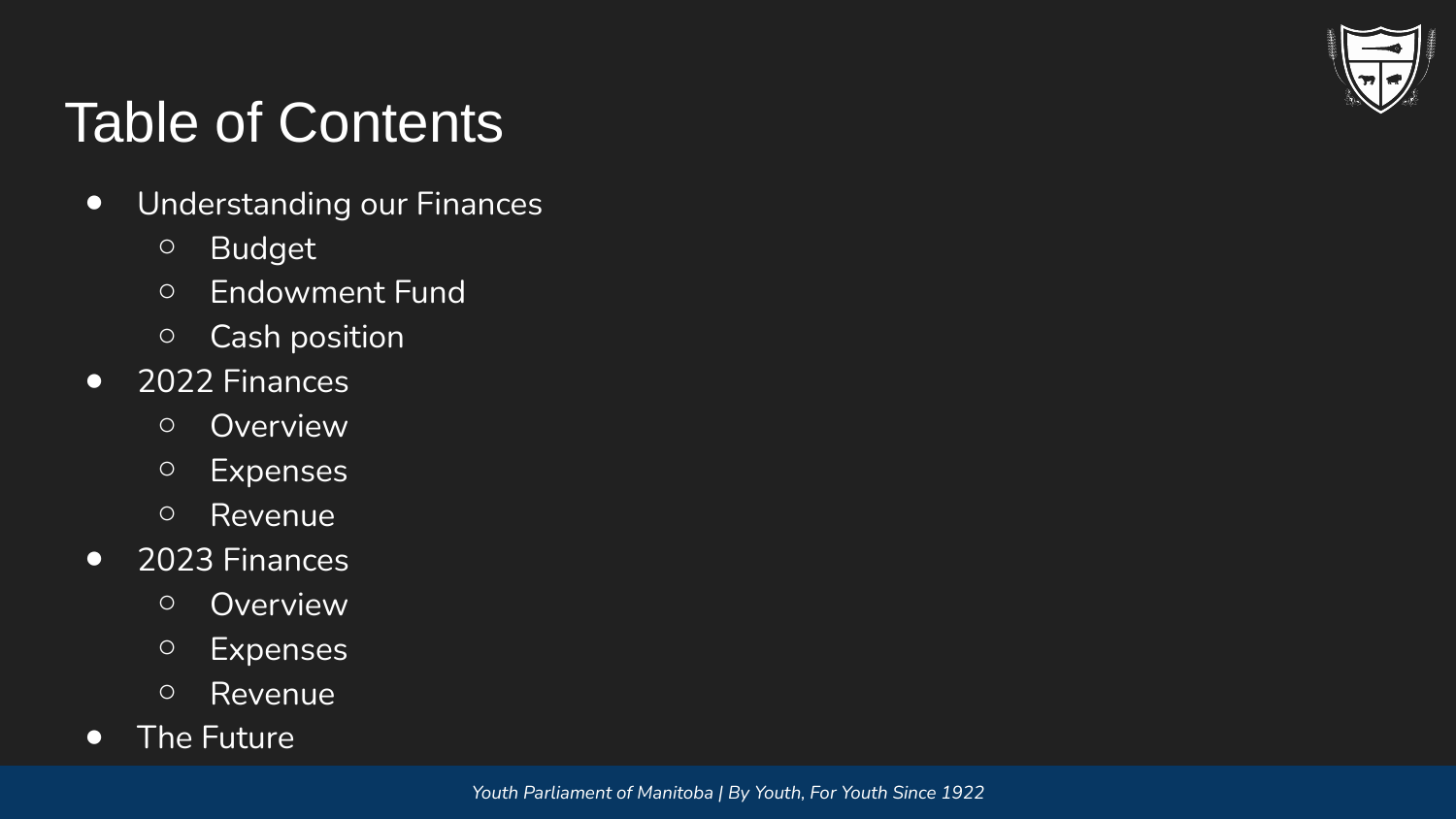

# Table of Contents
Understanding our Finances
Budget
Endowment Fund
Cash position
2022 Finances
Overview
Expenses
Revenue
2023 Finances
Overview
Expenses
Revenue
The Future